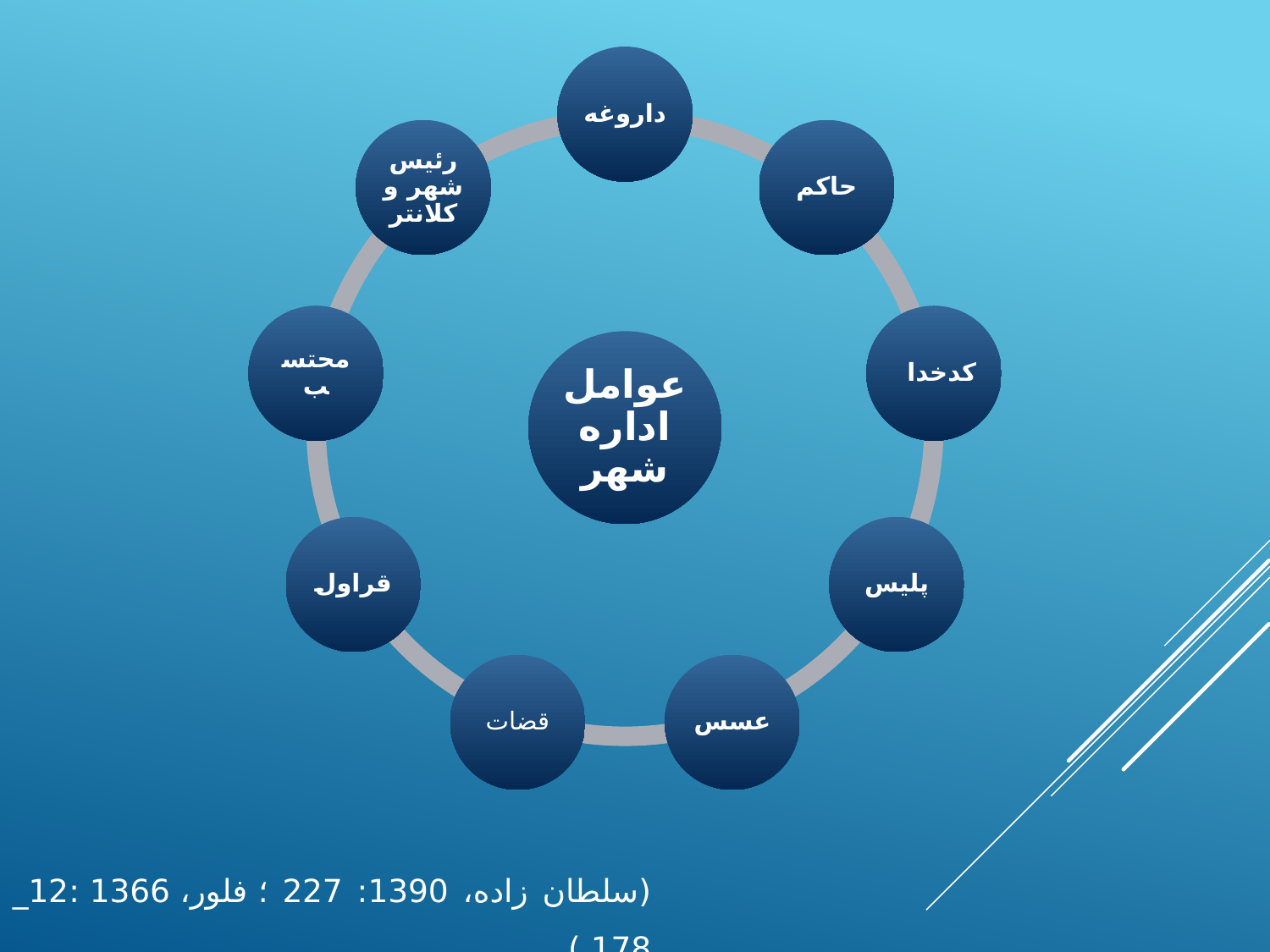

عوامل اداره شهر
داروغه
حاکم
کدخدا
پلیس
عسس
قضات
قراول
محتسب
رئیس شهر و کلانتر
(سلطان زاده، 1390: 227 ؛ فلور، 1366 :12_ 178 )